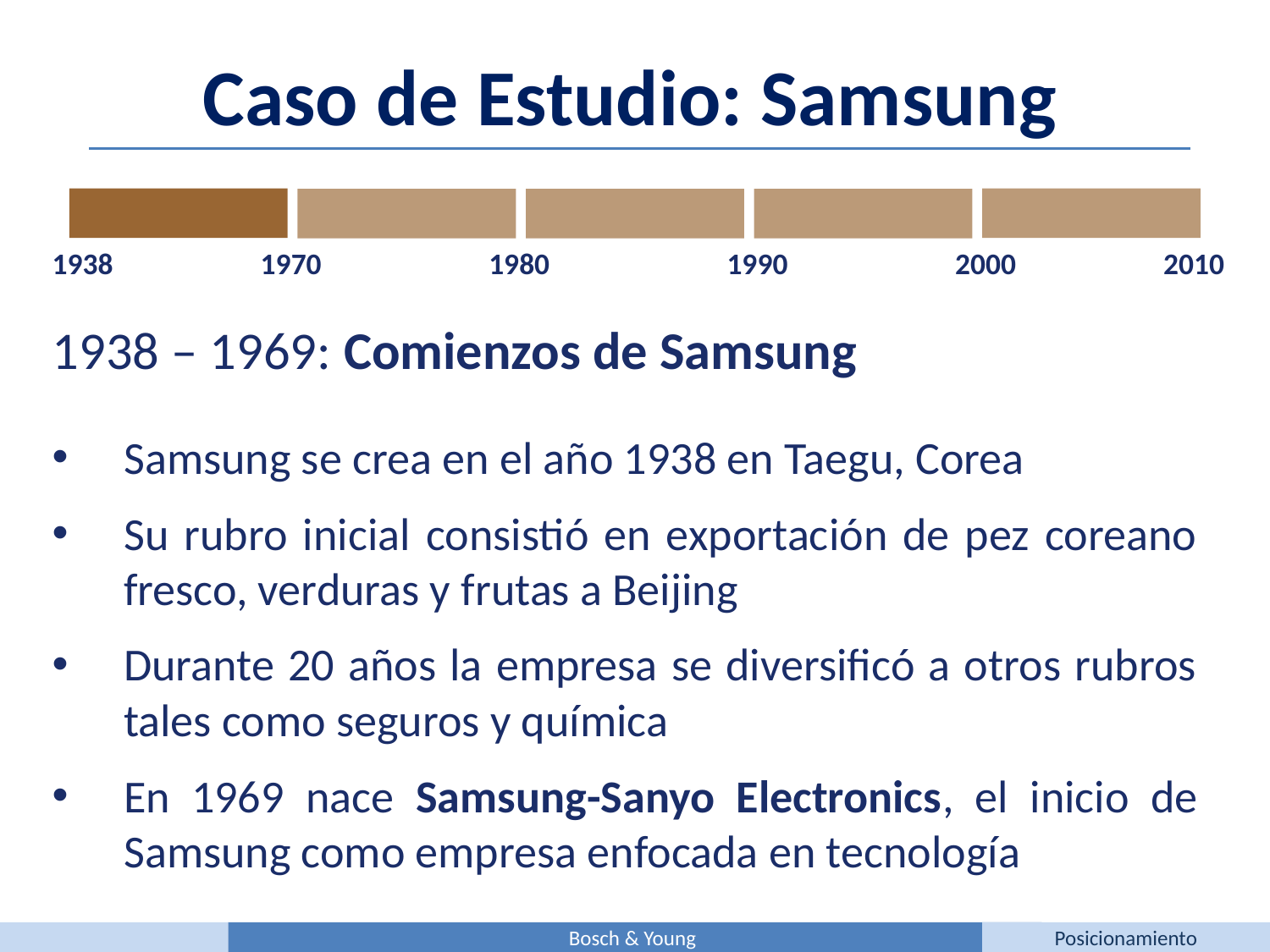

Caso de Estudio: Samsung

1938
1970
1980
1990
2000
2010
1938 – 1969: Comienzos de Samsung
Samsung se crea en el año 1938 en Taegu, Corea

Su rubro inicial consistió en exportación de pez coreano fresco, verduras y frutas a Beijing

Durante 20 años la empresa se diversificó a otros rubros tales como seguros y química

En 1969 nace Samsung-Sanyo Electronics, el inicio de Samsung como empresa enfocada en tecnología

Bosch & Young
Posicionamiento